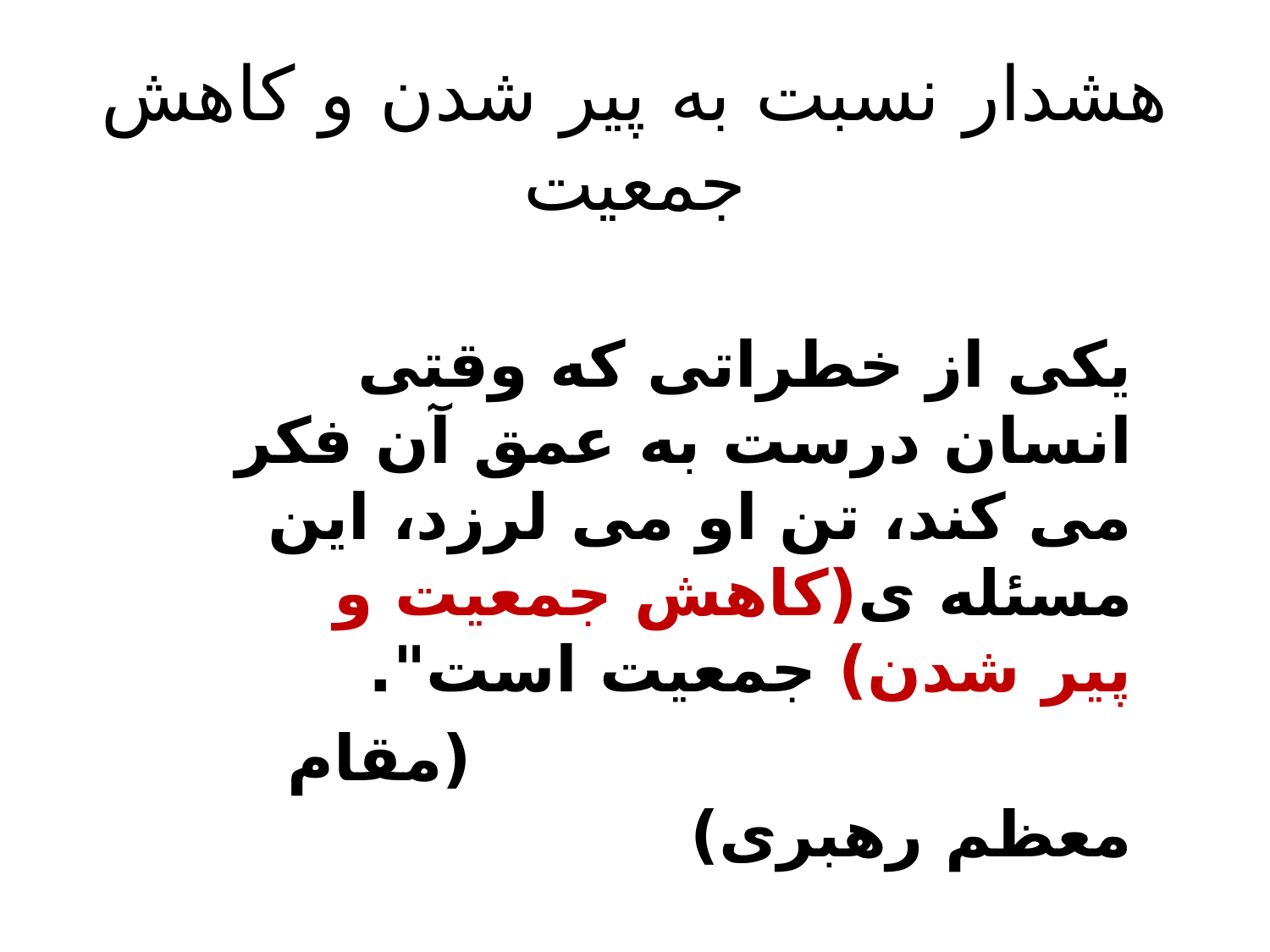

# هشدار نسبت به پیر شدن و کاهش جمعیت
یکی از خطراتی که وقتی انسان درست به عمق آن فکر می کند، تن او می لرزد، این مسئله ی(کاهش جمعیت و پیر شدن) جمعیت است".
                              (مقام معظم رهبری)